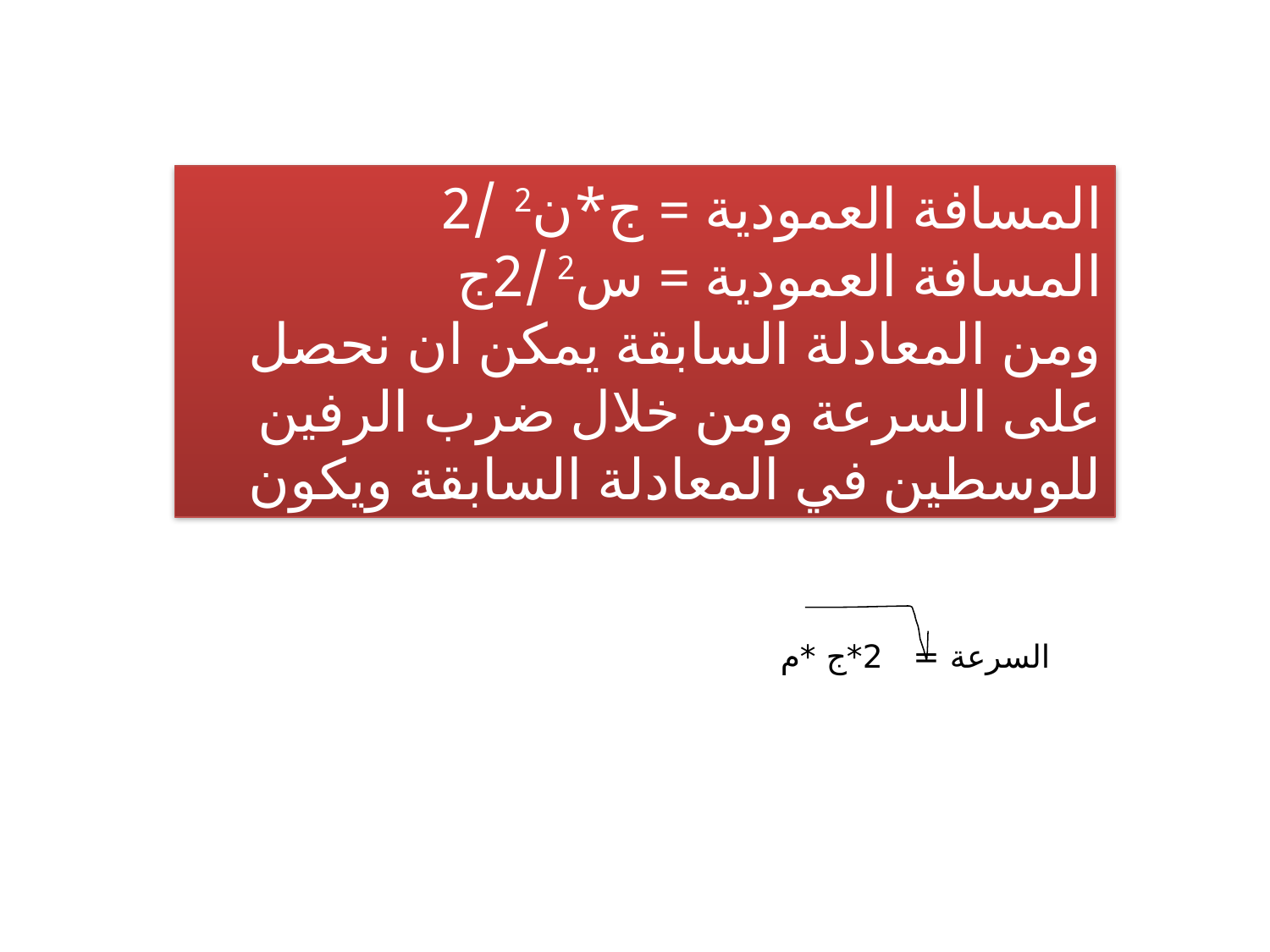

المسافة العمودية = ج*ن2  /2
المسافة العمودية = س2 /2ج
ومن المعادلة السابقة يمكن ان نحصل على السرعة ومن خلال ضرب الرفين للوسطين في المعادلة السابقة ويكون

السرعة =   2*ج *م